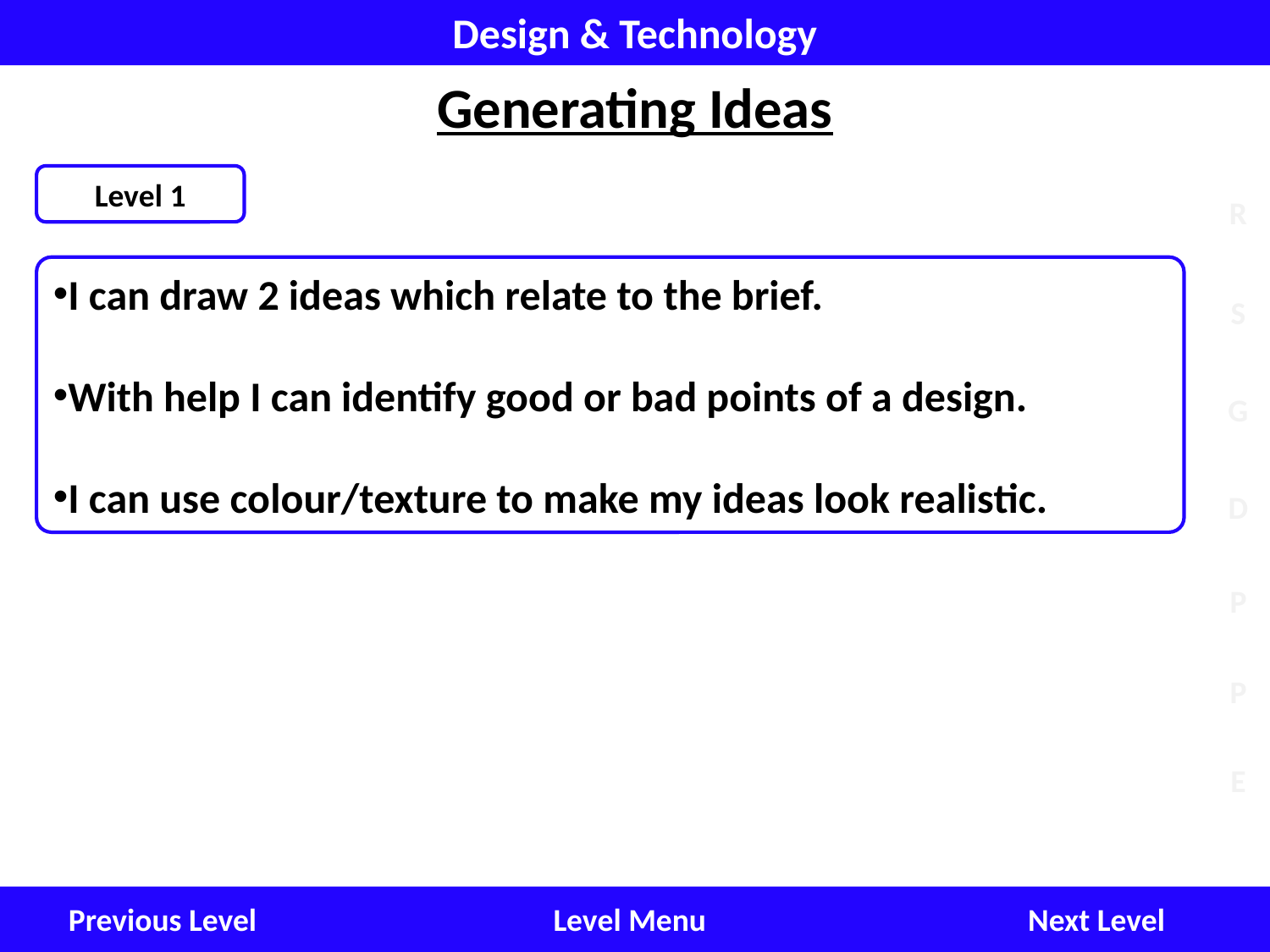

Design & Technology
Generating Ideas
Level 1
I can draw 2 ideas which relate to the brief.

With help I can identify good or bad points of a design.

I can use colour/texture to make my ideas look realistic.

Next Level
Level Menu
Previous Level